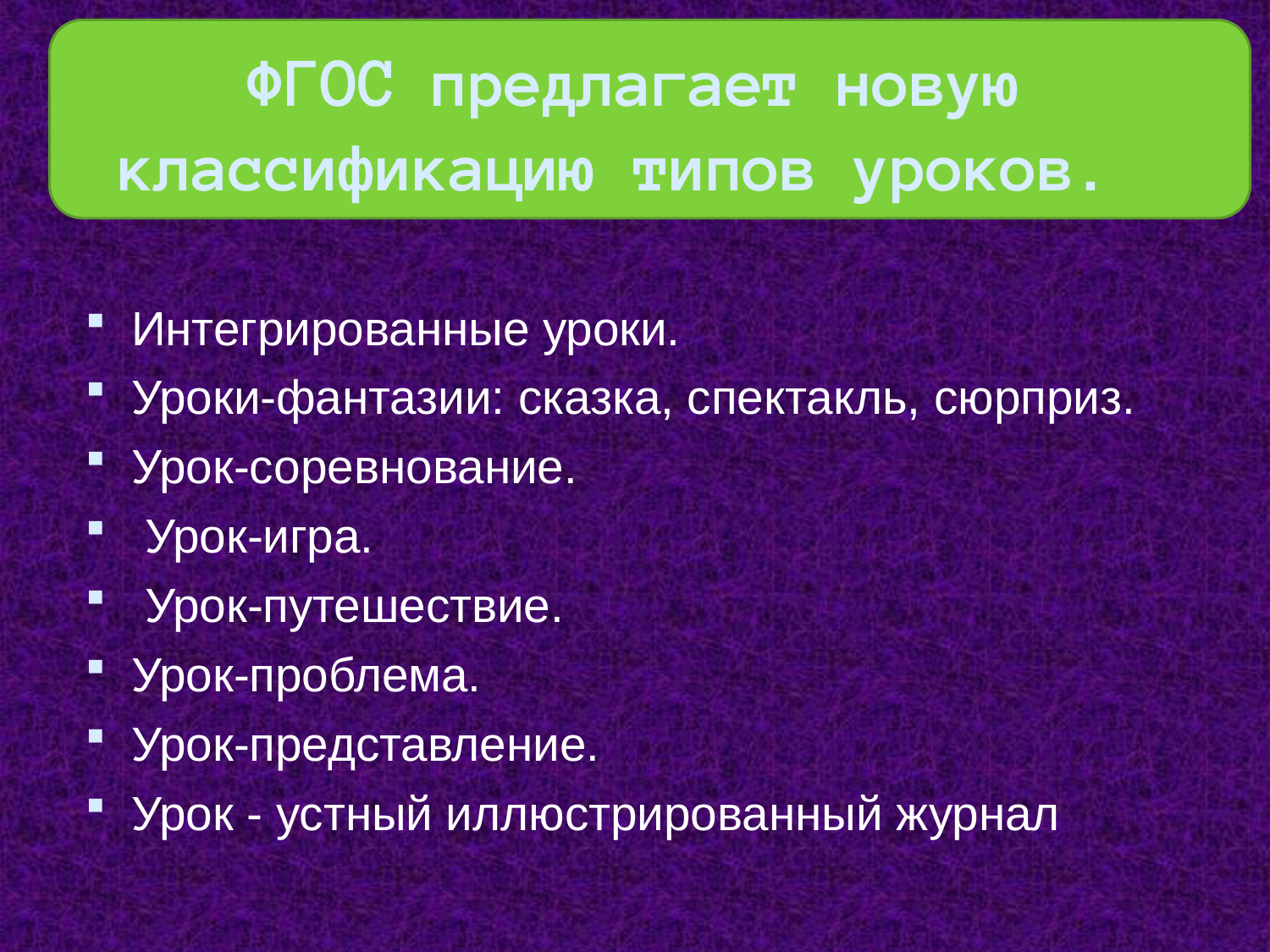

# ФГОС предлагает новую классификацию типов уроков.

Интегрированные уроки.
Уроки-фантазии: сказка, спектакль, сюрприз.
Урок-соревнование.
 Урок-игра.
 Урок-путешествие.
Урок-проблема.
Урок-представление.
Урок - устный иллюстрированный журнал